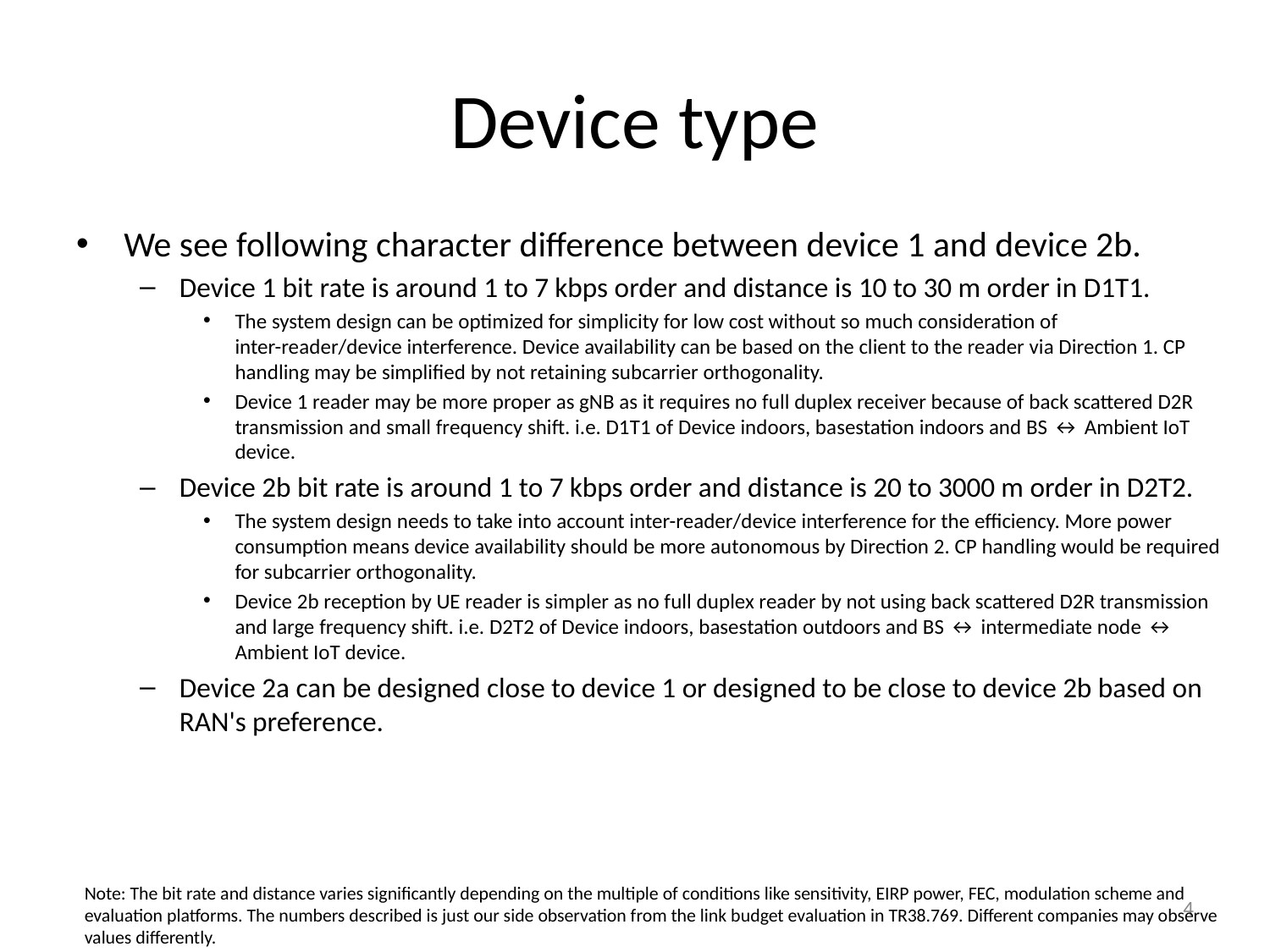

# Device type
We see following character difference between device 1 and device 2b.
Device 1 bit rate is around 1 to 7 kbps order and distance is 10 to 30 m order in D1T1.
The system design can be optimized for simplicity for low cost without so much consideration of inter-reader/device interference. Device availability can be based on the client to the reader via Direction 1. CP handling may be simplified by not retaining subcarrier orthogonality.
Device 1 reader may be more proper as gNB as it requires no full duplex receiver because of back scattered D2R transmission and small frequency shift. i.e. D1T1 of Device indoors, basestation indoors and BS ↔ Ambient IoT device.
Device 2b bit rate is around 1 to 7 kbps order and distance is 20 to 3000 m order in D2T2.
The system design needs to take into account inter-reader/device interference for the efficiency. More power consumption means device availability should be more autonomous by Direction 2. CP handling would be required for subcarrier orthogonality.
Device 2b reception by UE reader is simpler as no full duplex reader by not using back scattered D2R transmission and large frequency shift. i.e. D2T2 of Device indoors, basestation outdoors and BS ↔ intermediate node ↔ Ambient IoT device.
Device 2a can be designed close to device 1 or designed to be close to device 2b based on RAN's preference.

Note: The bit rate and distance varies significantly depending on the multiple of conditions like sensitivity, EIRP power, FEC, modulation scheme and evaluation platforms. The numbers described is just our side observation from the link budget evaluation in TR38.769. Different companies may observe values differently.
4